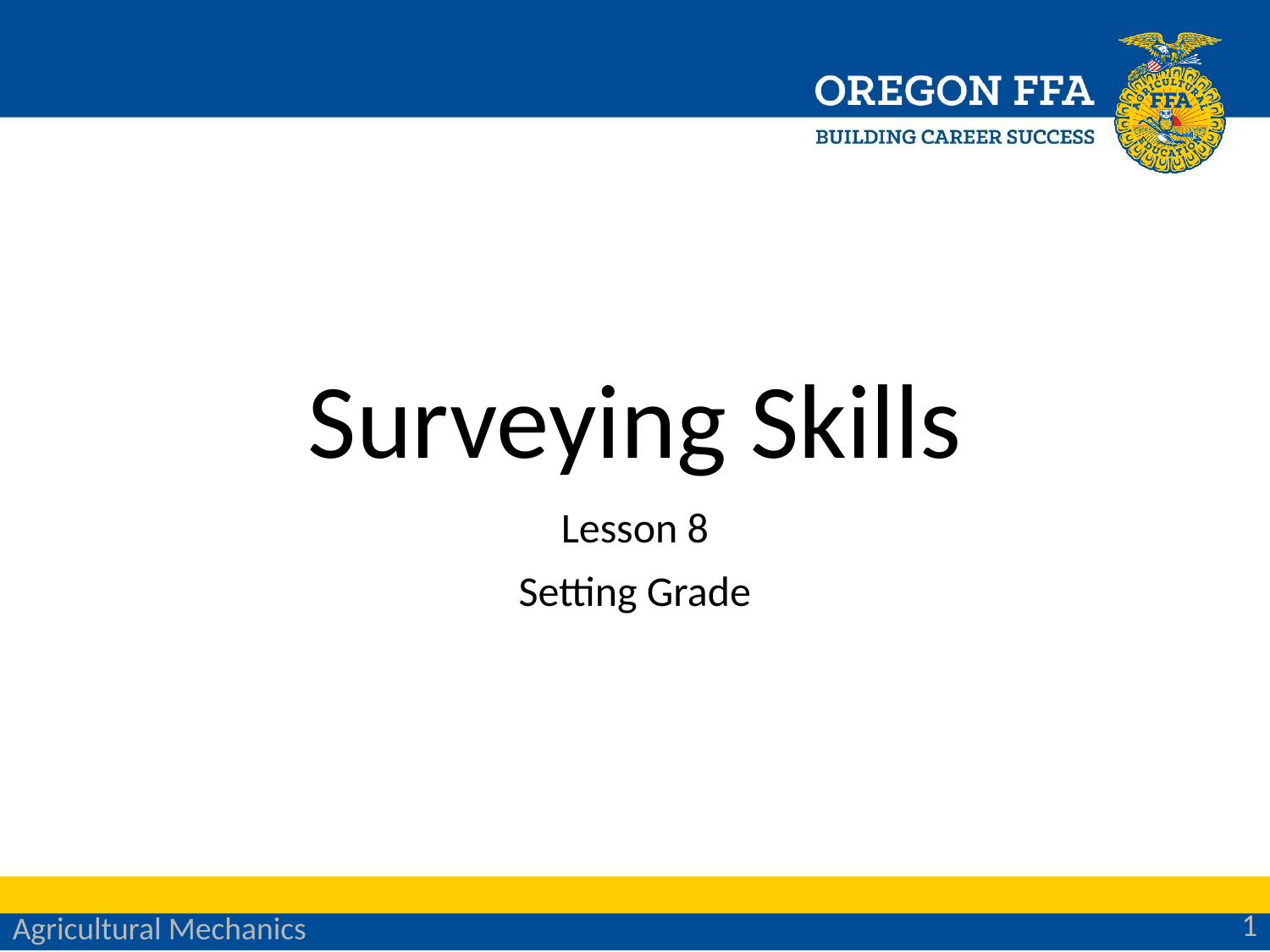

# Surveying Skills
Lesson 8
Setting Grade

1
Agricultural Mechanics